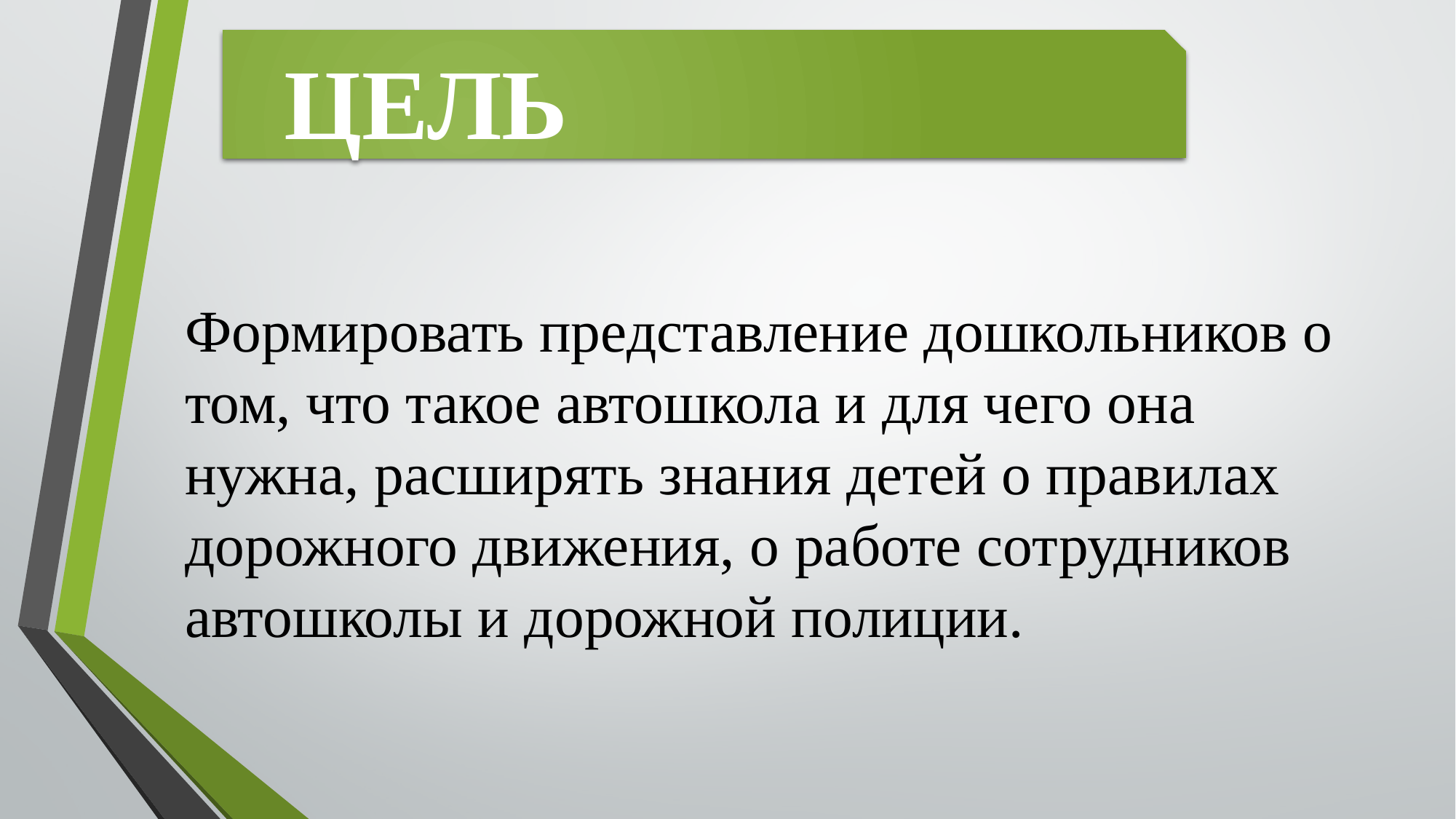

ЦЕЛЬ
Формировать представление дошкольников о том, что такое автошкола и для чего она нужна, расширять знания детей о правилах дорожного движения, о работе сотрудников автошколы и дорожной полиции.